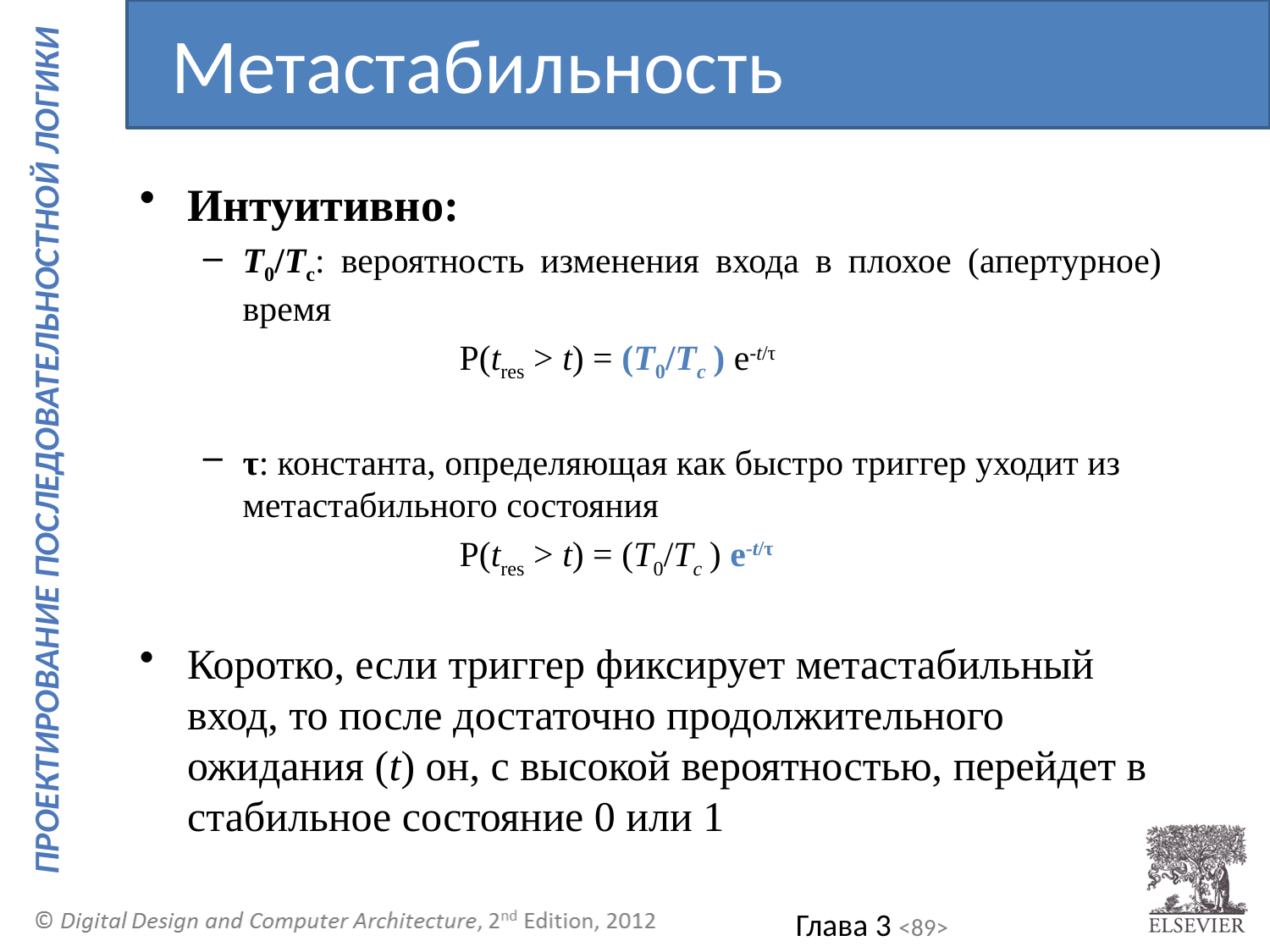

Метастабильность

Интуитивно:
T0/Tc: вероятность изменения входа в плохое (апертурное) время
                                    P(tres > t) = (T0/Tc ) e-t/τ

τ: константа, определяющая как быстро триггер уходит из метастабильного состояния
                                    P(tres > t) = (T0/Tc ) e-t/τ

Коротко, если триггер фиксирует метастабильный вход, то после достаточно продолжительного ожидания (t) он, с высокой вероятностью, перейдет в стабильное состояние 0 или 1